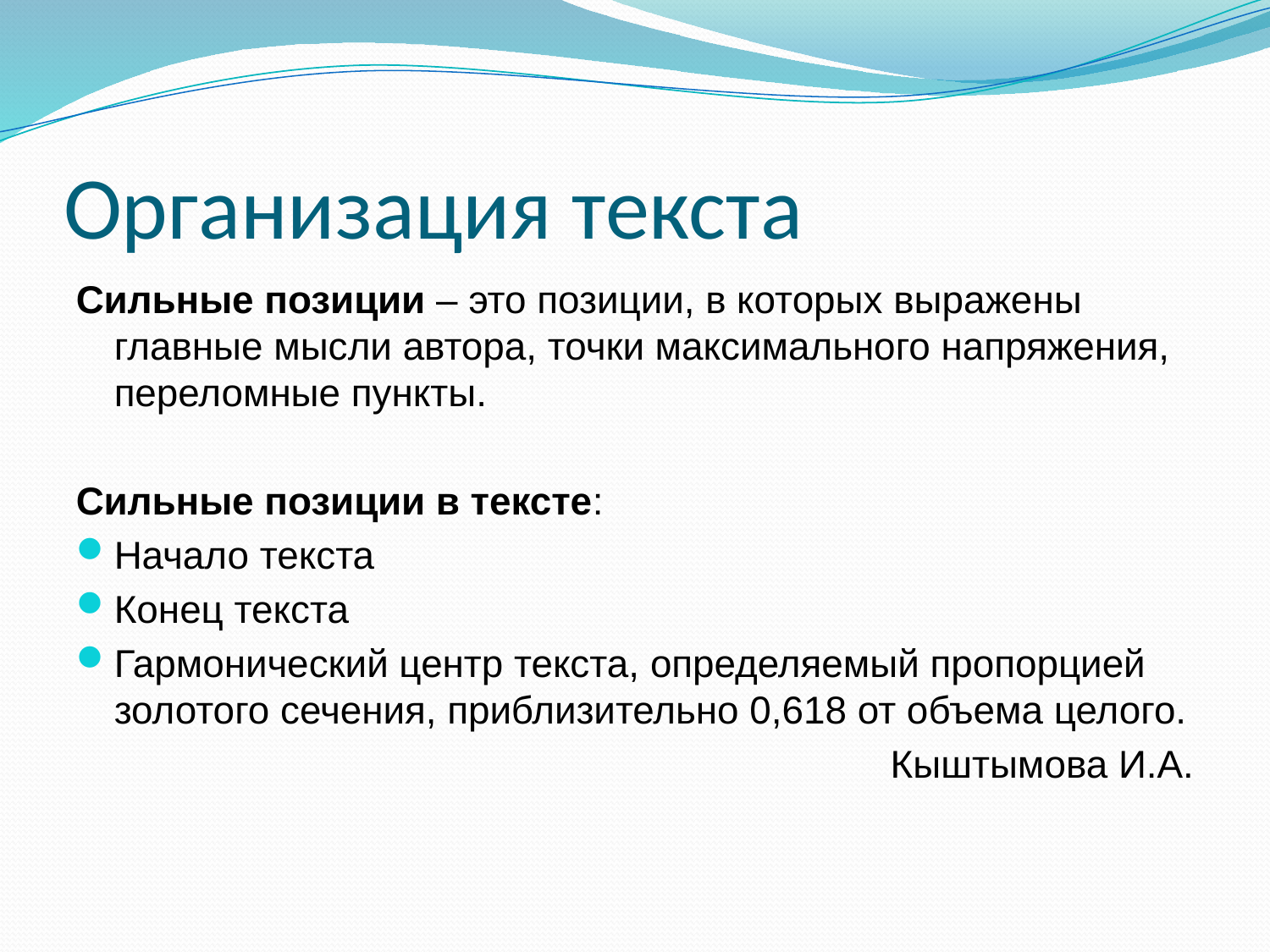

# Организация текста
Сильные позиции – это позиции, в которых выражены главные мысли автора, точки максимального напряжения, переломные пункты.

Сильные позиции в тексте:
Начало текста
Конец текста
Гармонический центр текста, определяемый пропорцией золотого сечения, приблизительно 0,618 от объема целого.
Кыштымова И.А.